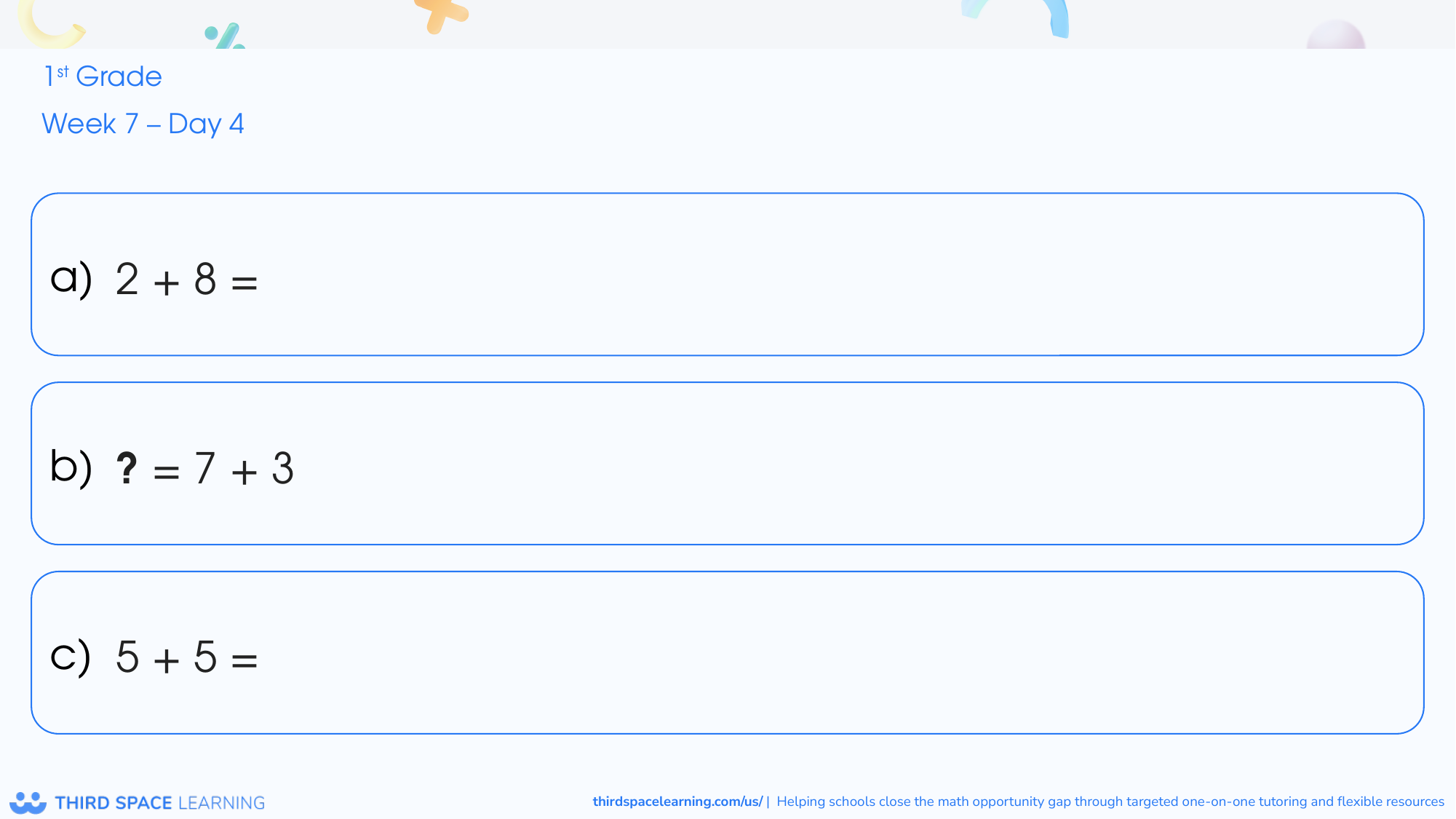

1st Grade
Week 7 – Day 4
2 + 8 =
? = 7 + 3
5 + 5 =